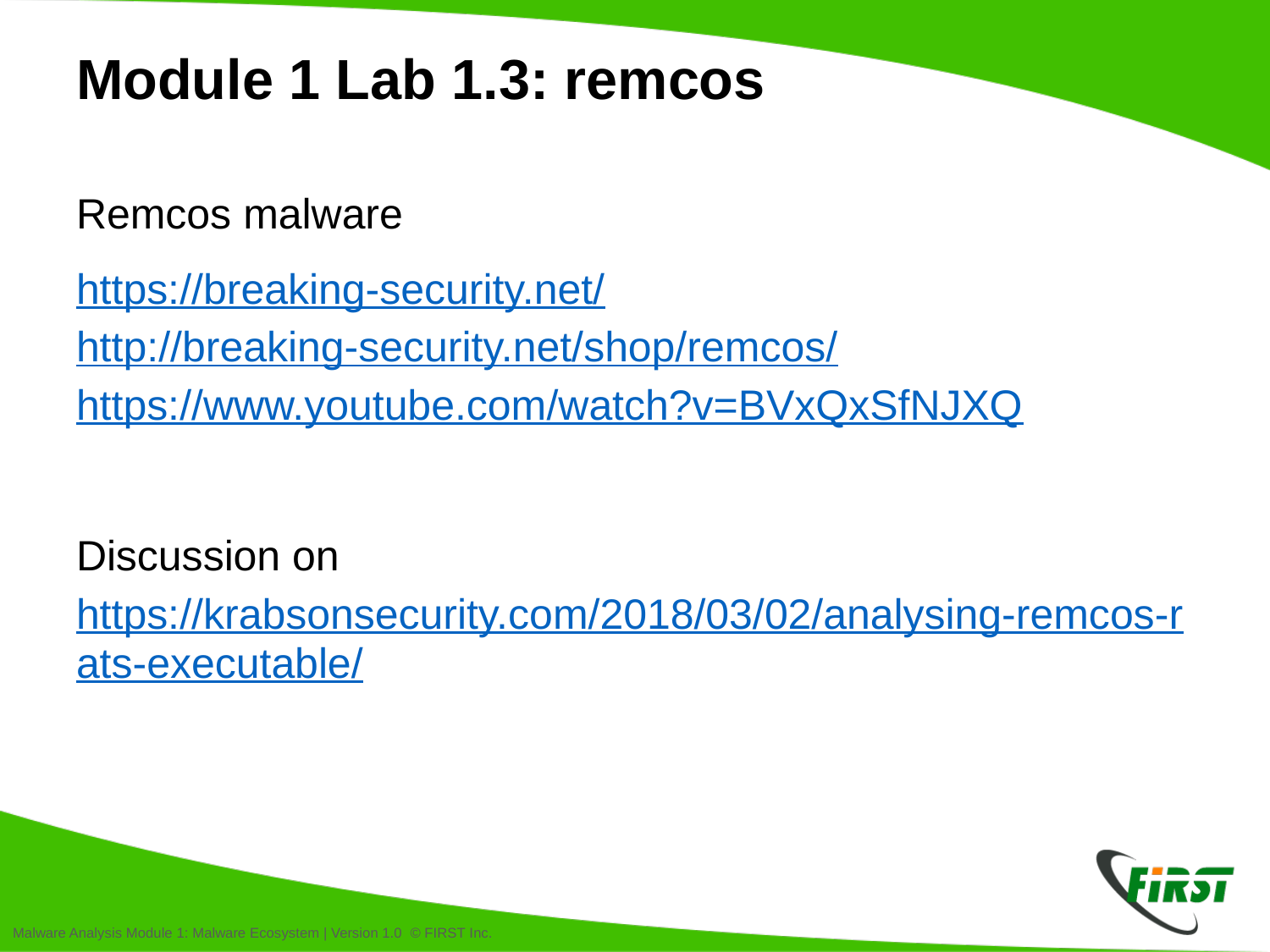

# Module 1 Lab 1.3: remcos
Remcos malware
https://breaking-security.net/
http://breaking-security.net/shop/remcos/
https://www.youtube.com/watch?v=BVxQxSfNJXQ

Discussion on
https://krabsonsecurity.com/2018/03/02/analysing-remcos-rats-executable/